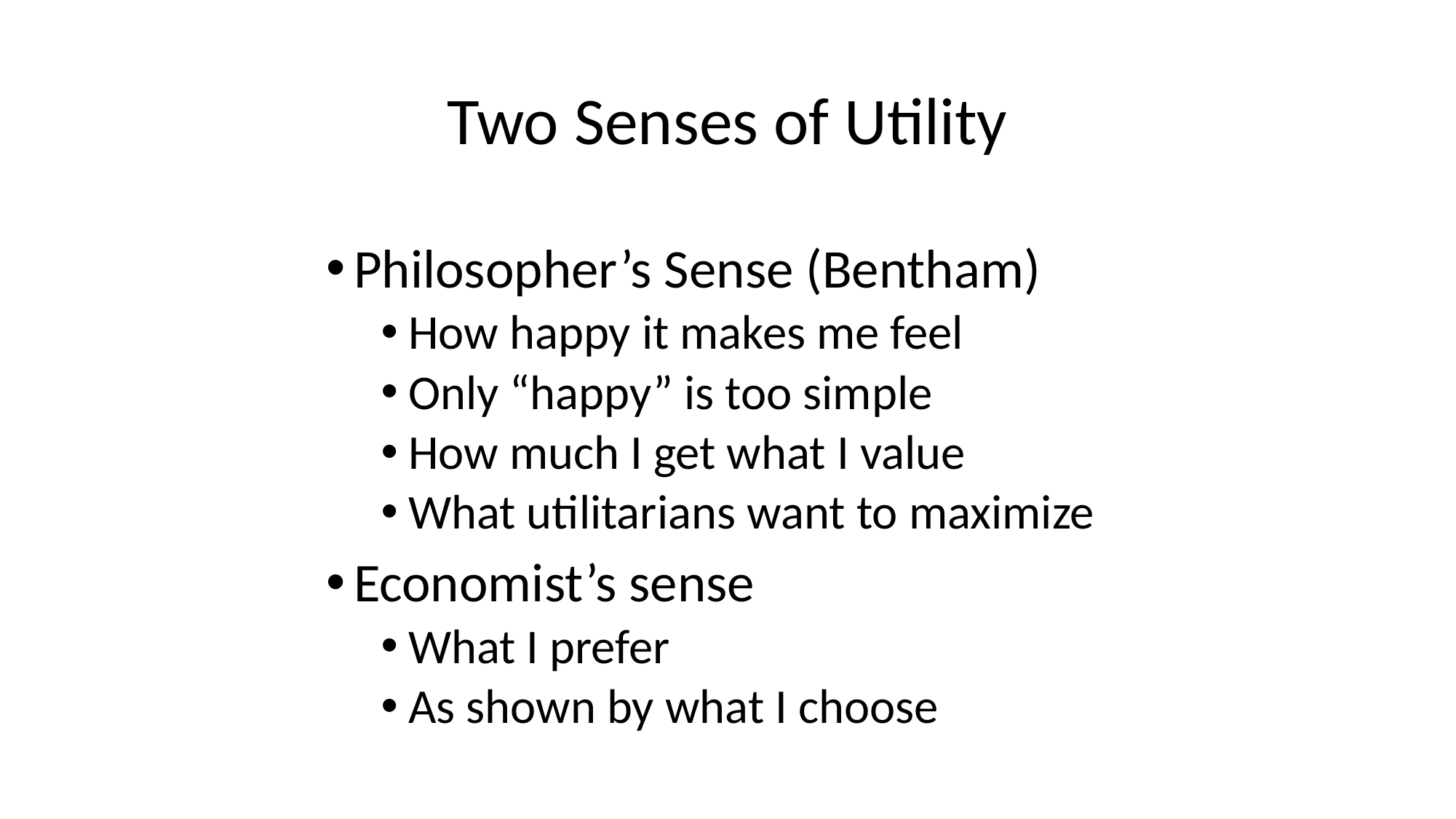

# Two Senses of Utility
Philosopher’s Sense (Bentham)
How happy it makes me feel
Only “happy” is too simple
How much I get what I value
What utilitarians want to maximize
Economist’s sense
What I prefer
As shown by what I choose